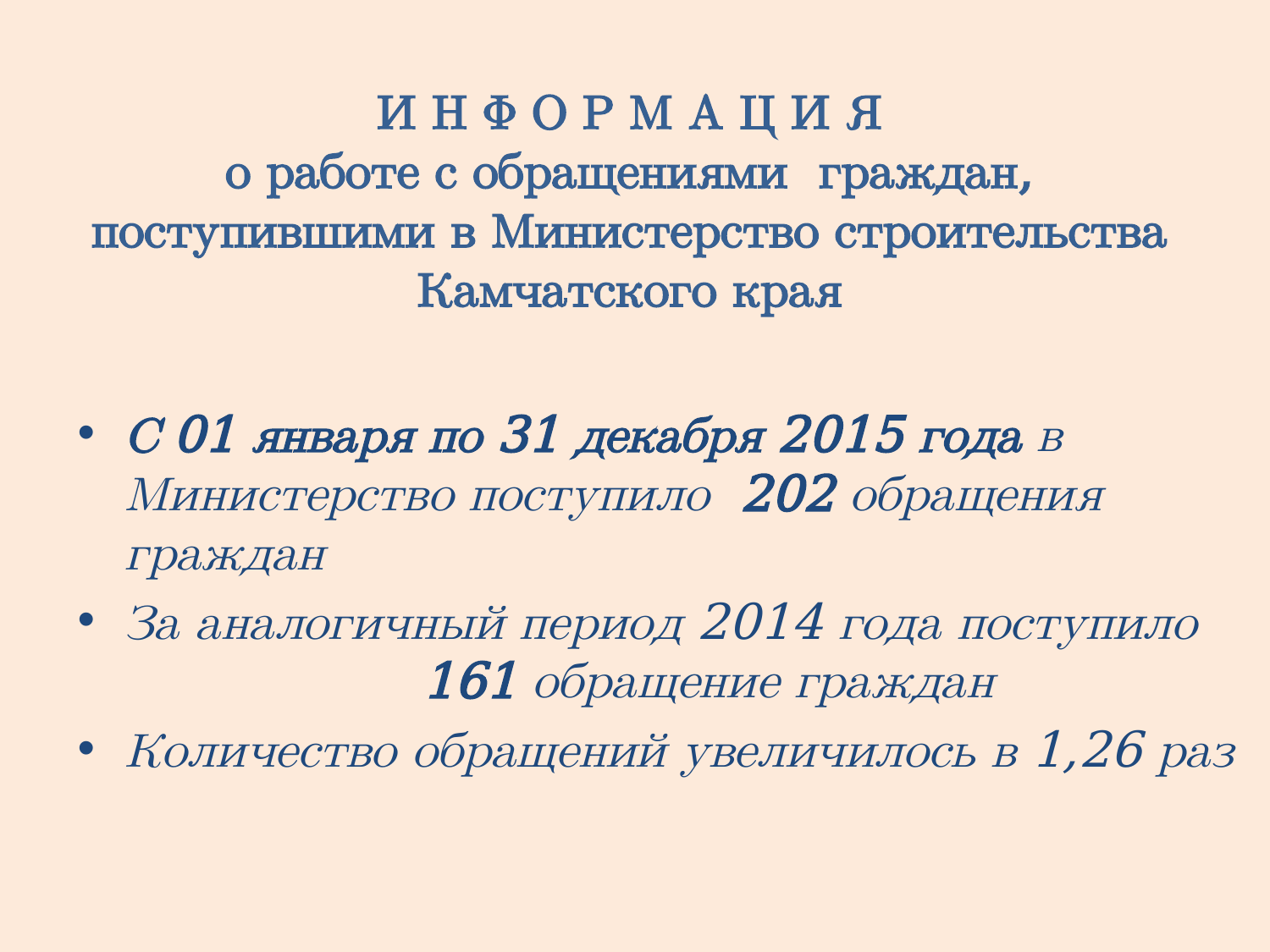

# И Н Ф О Р М А Ц И Я о работе с обращениями  граждан, поступившими в Министерство строительства Камчатского края
С 01 января по 31 декабря 2015 года в Министерство поступило  202 обращения граждан
За аналогичный период 2014 года поступило                      161 обращение граждан
Количество обращений увеличилось в 1,26 раз